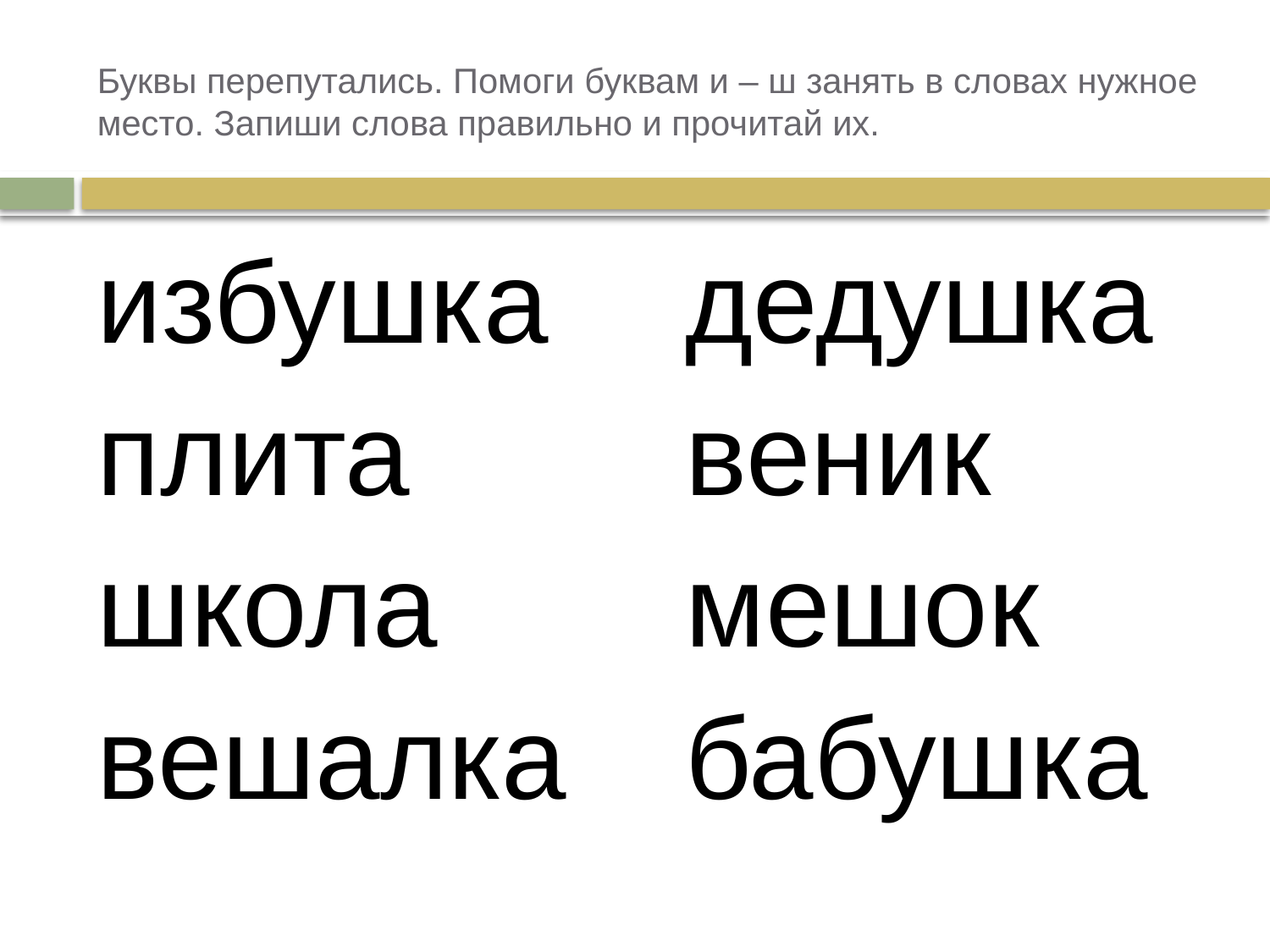

# Буквы перепутались. Помоги буквам и – ш занять в словах нужное место. Запиши слова правильно и прочитай их.
избушка
плита
школа
вешалка
дедушка
веник
мешок
бабушка